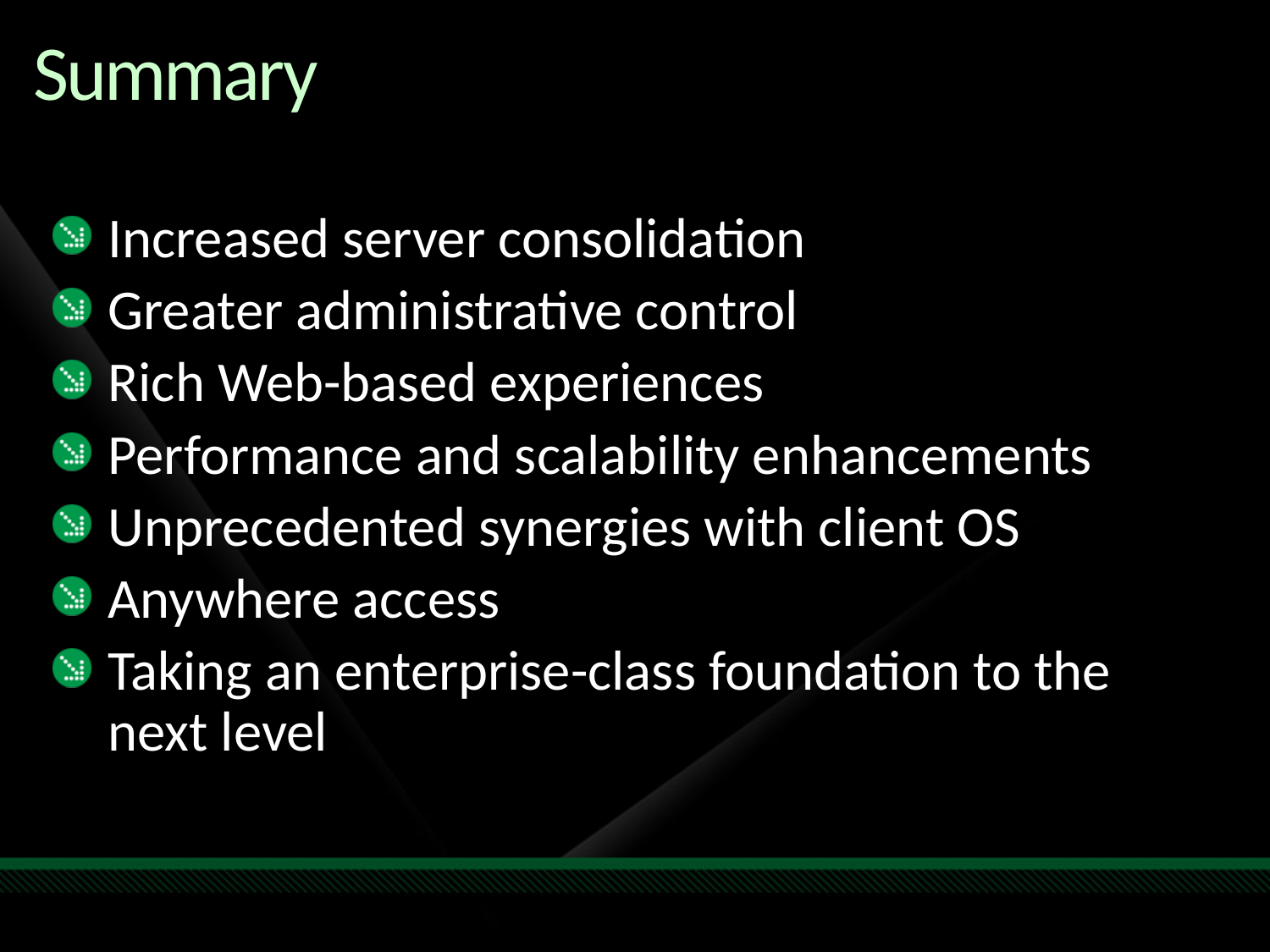

# Summary
Increased server consolidation
Greater administrative control
Rich Web-based experiences
Performance and scalability enhancements
Unprecedented synergies with client OS
Anywhere access
Taking an enterprise-class foundation to the next level